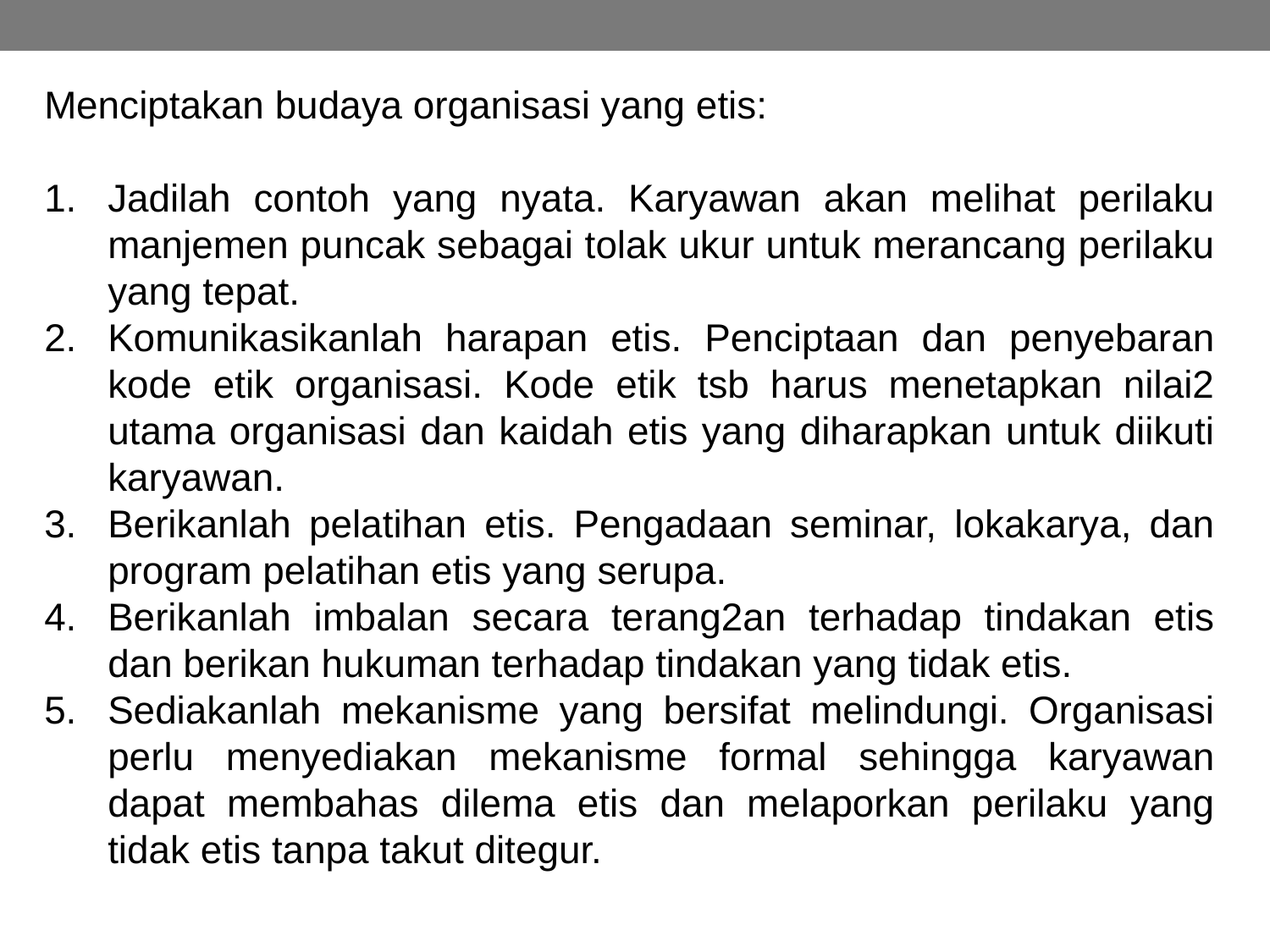

Menciptakan budaya organisasi yang etis:

Jadilah contoh yang nyata. Karyawan akan melihat perilaku manjemen puncak sebagai tolak ukur untuk merancang perilaku yang tepat.
Komunikasikanlah harapan etis. Penciptaan dan penyebaran kode etik organisasi. Kode etik tsb harus menetapkan nilai2 utama organisasi dan kaidah etis yang diharapkan untuk diikuti karyawan.
Berikanlah pelatihan etis. Pengadaan seminar, lokakarya, dan program pelatihan etis yang serupa.
Berikanlah imbalan secara terang2an terhadap tindakan etis dan berikan hukuman terhadap tindakan yang tidak etis.
Sediakanlah mekanisme yang bersifat melindungi. Organisasi perlu menyediakan mekanisme formal sehingga karyawan dapat membahas dilema etis dan melaporkan perilaku yang tidak etis tanpa takut ditegur.